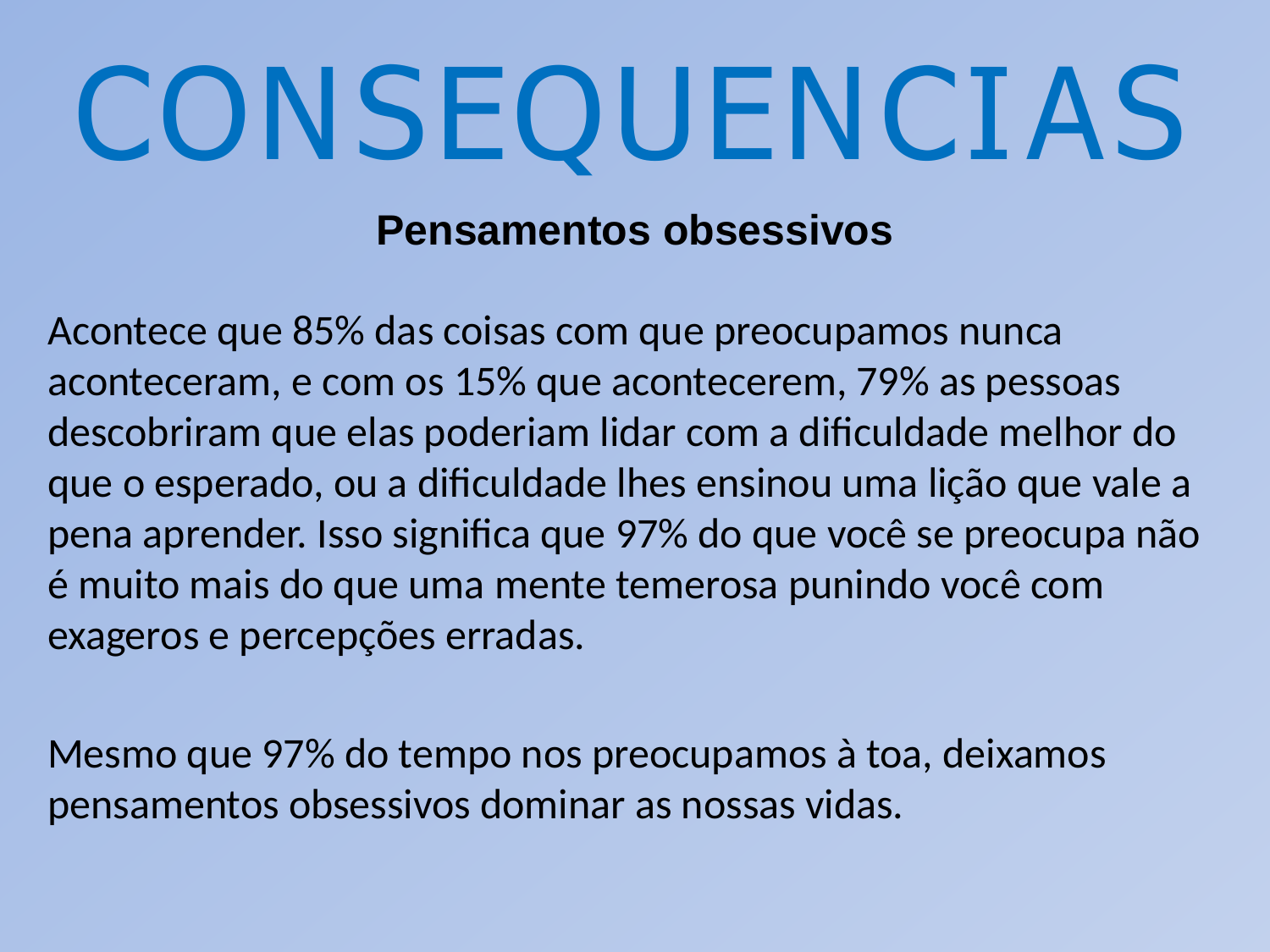

CONSEQUENCIAS

Pensamentos obsessivos

Acontece que 85% das coisas com que preocupamos nunca aconteceram, e com os 15% que acontecerem, 79% as pessoas descobriram que elas poderiam lidar com a dificuldade melhor do que o esperado, ou a dificuldade lhes ensinou uma lição que vale a pena aprender. Isso significa que 97% do que você se preocupa não é muito mais do que uma mente temerosa punindo você com exageros e percepções erradas.

Mesmo que 97% do tempo nos preocupamos à toa, deixamos pensamentos obsessivos dominar as nossas vidas.